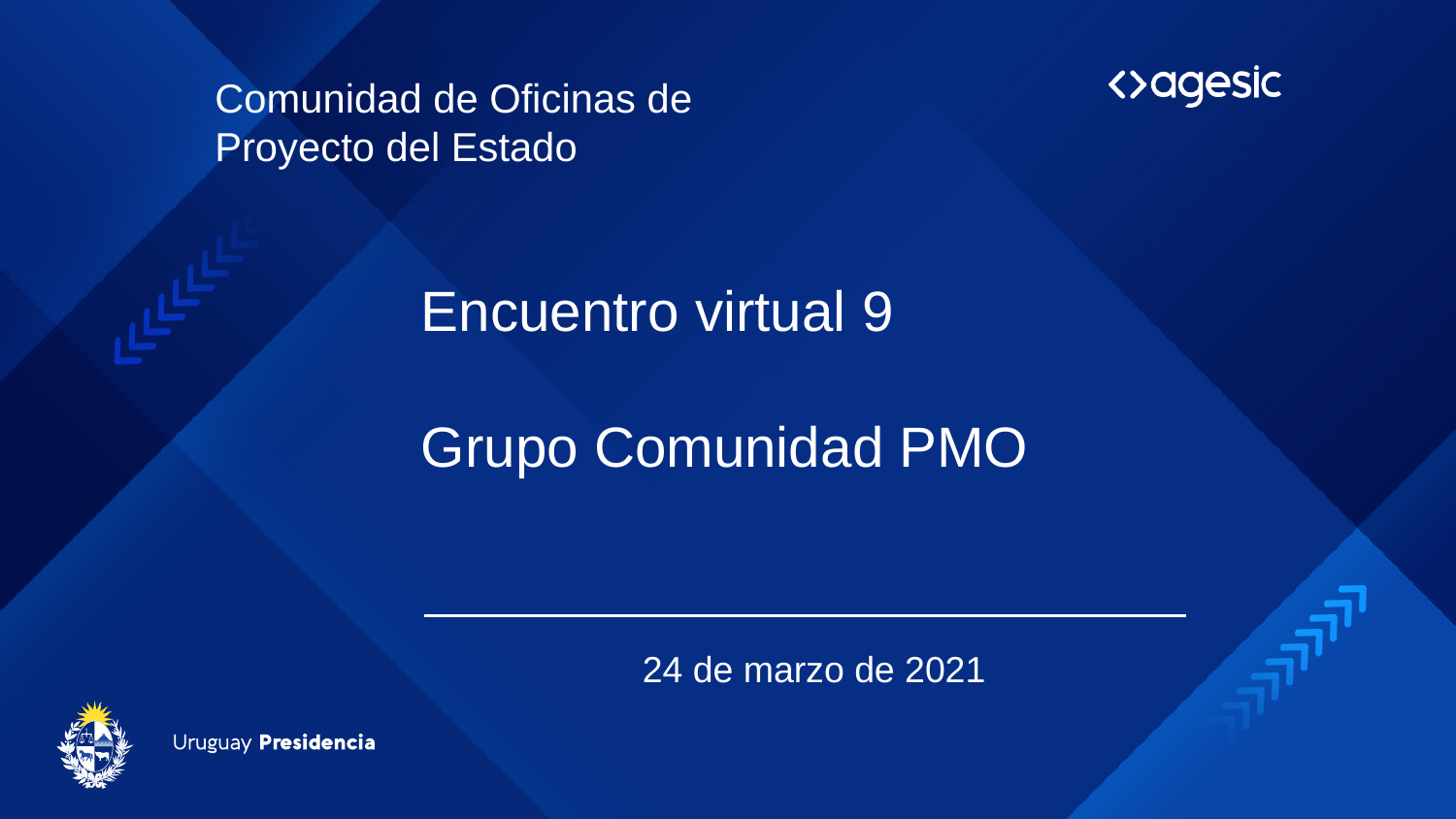

Comunidad de Oficinas de Proyecto del Estado
Encuentro virtual 9

Grupo Comunidad PMO
24 de marzo de 2021